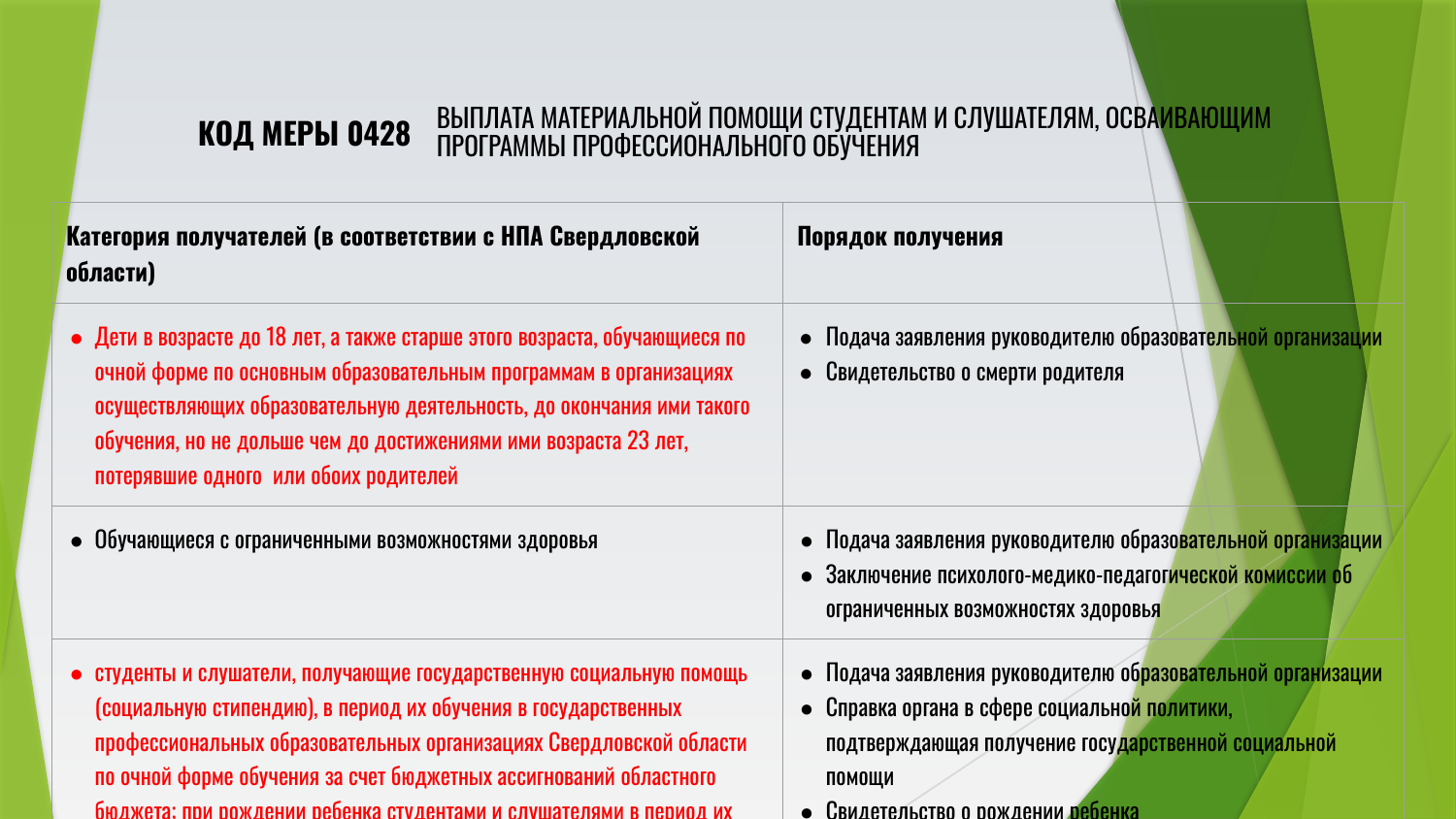

КОД МЕРЫ 0428
Выплата материальной помощи студентам и слушателям, осваивающим программы профессионального обучения
| Категория получателей (в соответствии с НПА Свердловской области) | Порядок получения |
| --- | --- |
| Дети в возрасте до 18 лет, а также старше этого возраста, обучающиеся по очной форме по основным образовательным программам в организациях осуществляющих образовательную деятельность, до окончания ими такого обучения, но не дольше чем до достижениями ими возраста 23 лет, потерявшие одного или обоих родителей | Подача заявления руководителю образовательной организации Свидетельство о смерти родителя |
| Обучающиеся с ограниченными возможностями здоровья | Подача заявления руководителю образовательной организации Заключение психолого-медико-педагогической комиссии об ограниченных возможностях здоровья |
| студенты и слушатели, получающие государственную социальную помощь (социальную стипендию), в период их обучения в государственных профессиональных образовательных организациях Свердловской области по очной форме обучения за счет бюджетных ассигнований областного бюджета; при рождении ребенка студентами и слушателями в период их обучения в государственных профессиональных образовательных организациях Свердловской области по очной форме обучения за счет бюджетных ассигнований областного бюджета | Подача заявления руководителю образовательной организации Справка органа в сфере социальной политики, подтверждающая получение государственной социальной помощи Свидетельство о рождении ребенка |